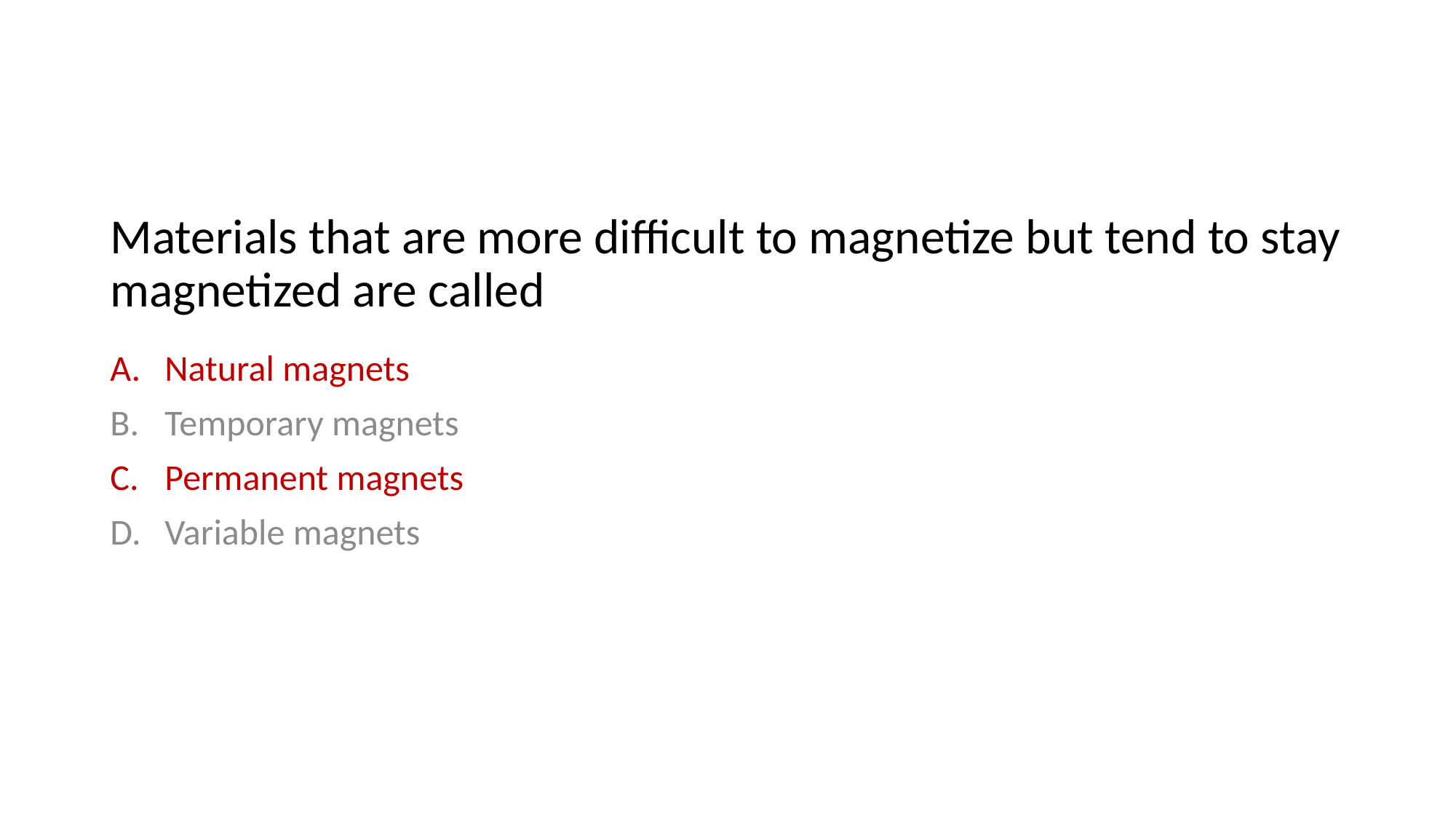

# Materials that are more difficult to magnetize but tend to stay magnetized are called
Natural magnets
Temporary magnets
Permanent magnets
Variable magnets